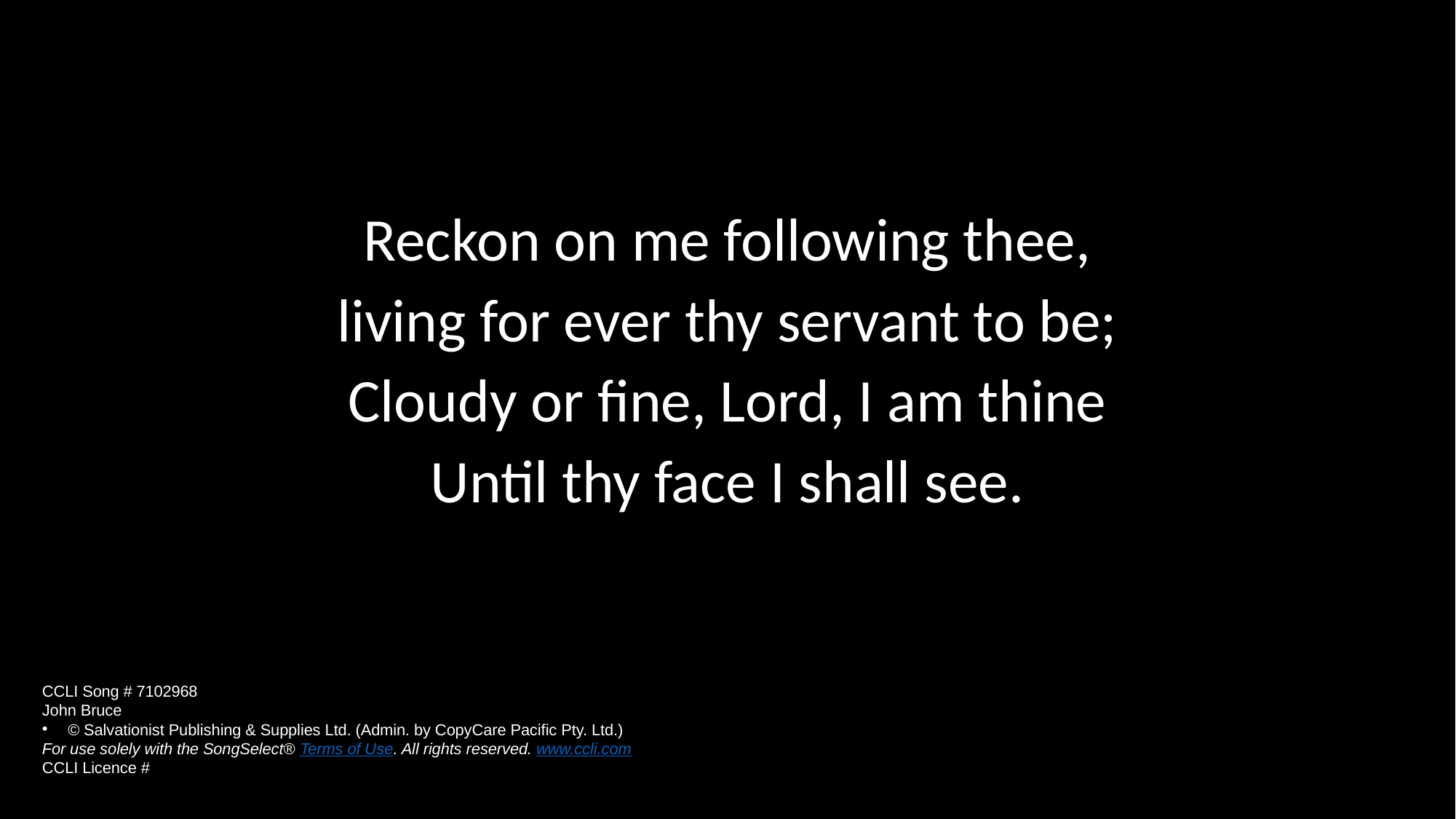

Reckon on me following thee,
living for ever thy servant to be;
Cloudy or fine, Lord, I am thine
Until thy face I shall see.
CCLI Song # 7102968
John Bruce
© Salvationist Publishing & Supplies Ltd. (Admin. by CopyCare Pacific Pty. Ltd.)
For use solely with the SongSelect® Terms of Use. All rights reserved. www.ccli.com
CCLI Licence #